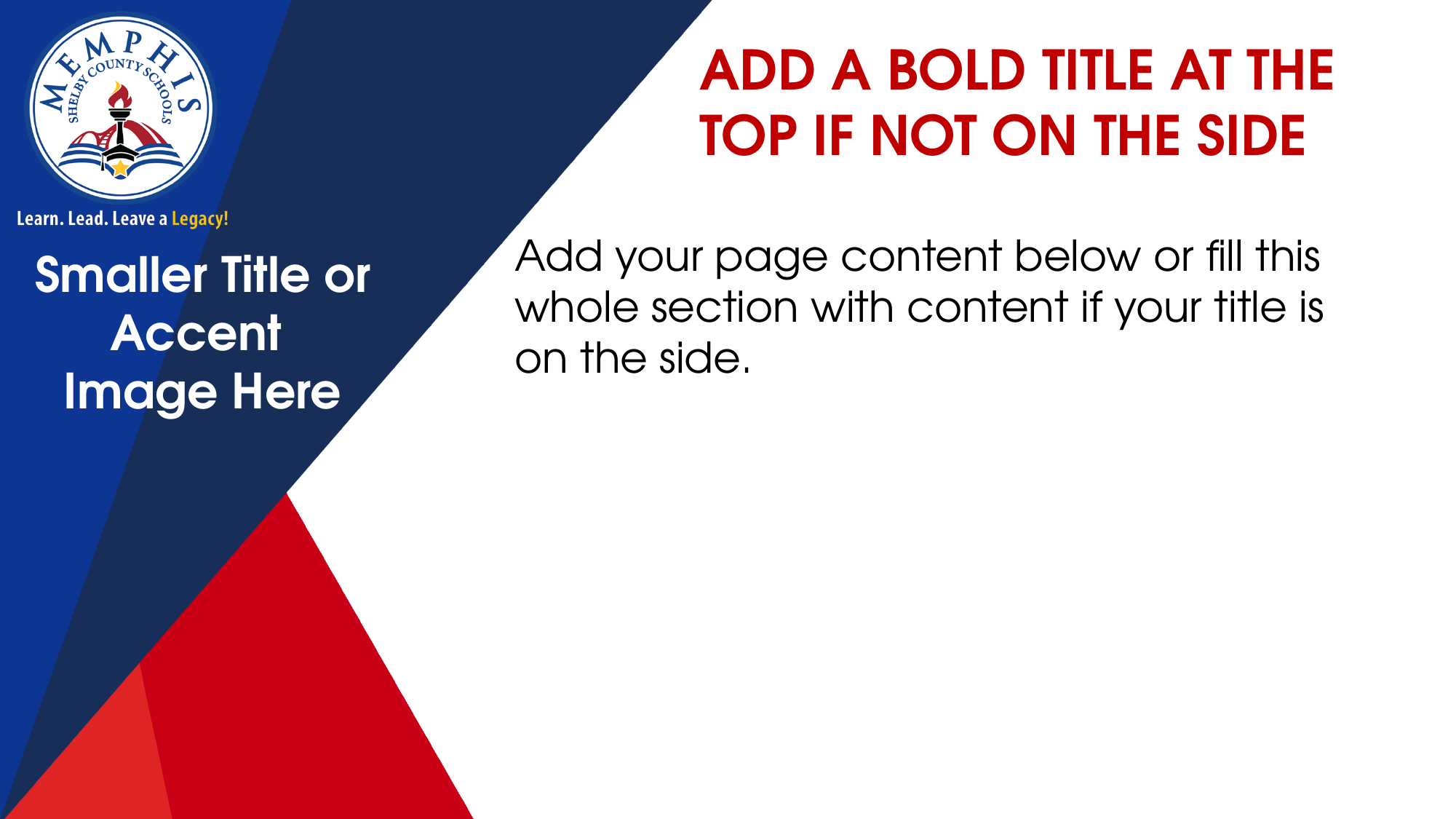

ADD A BOLD TITLE AT THE TOP IF NOT ON THE SIDE
Add your page content below or fill this whole section with content if your title is on the side.
Smaller Title or Accent  Image Here